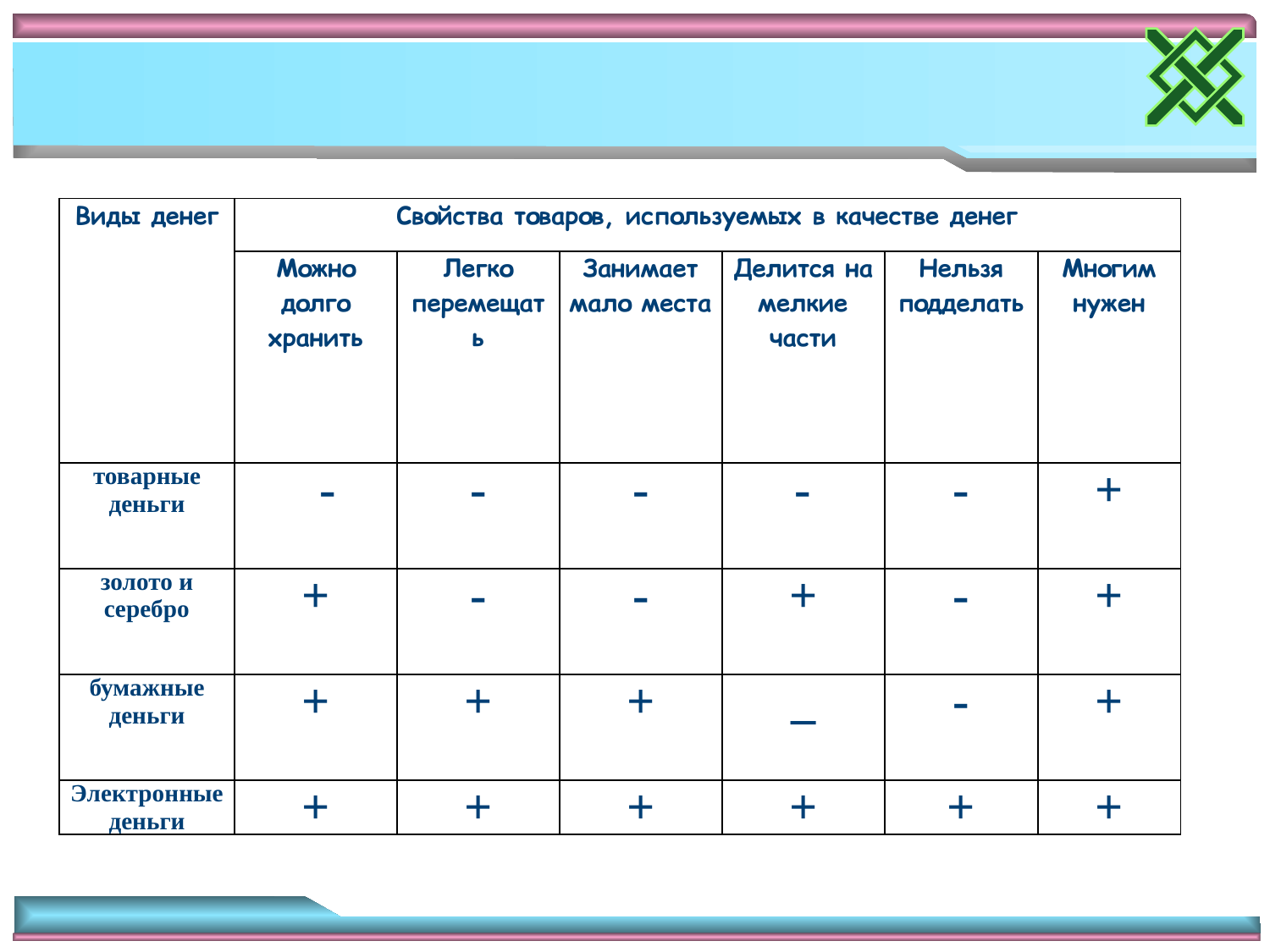

#

| Виды денег | Свойства товаров, используемых в качестве денег |  |  |  |  |  |
| --- | --- | --- | --- | --- | --- | --- |
|  | Можно долго хранить | Легко перемещать | Занимает мало места | Делится на мелкие части | Нельзя подделать | Многим нужен |
| товарные деньги | - | - | - | - | - | + |
| золото и серебро | + | - | - | + | - | + |
| бумажные деньги | + | + | + | \_ | - | + |
| Электронные деньги | + | + | + | + | + | + |